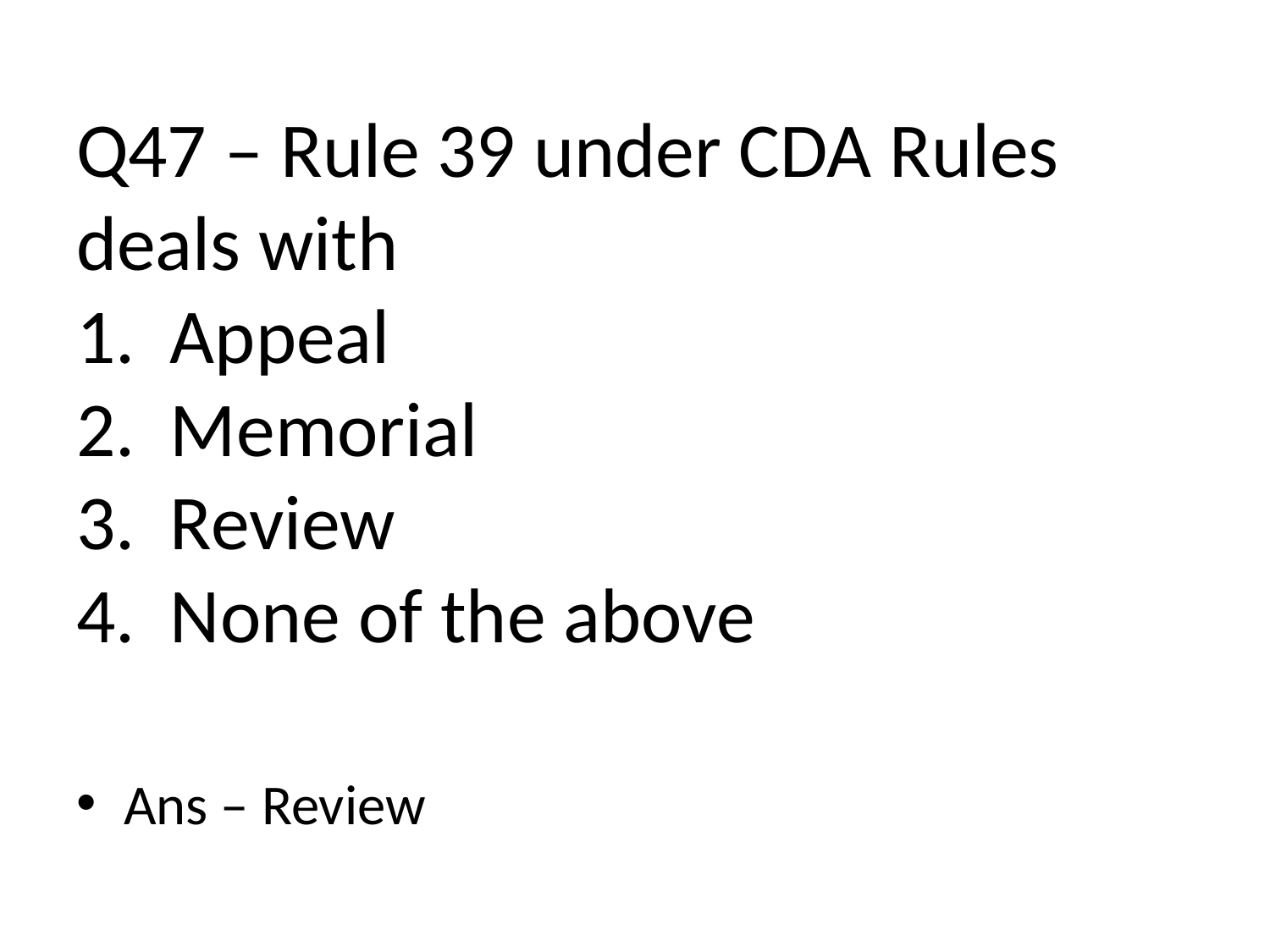

# Q47 – Rule 39 under CDA Rules deals with 1.  Appeal 2.  Memorial 3.  Review 4.  None of the above
Ans – Review